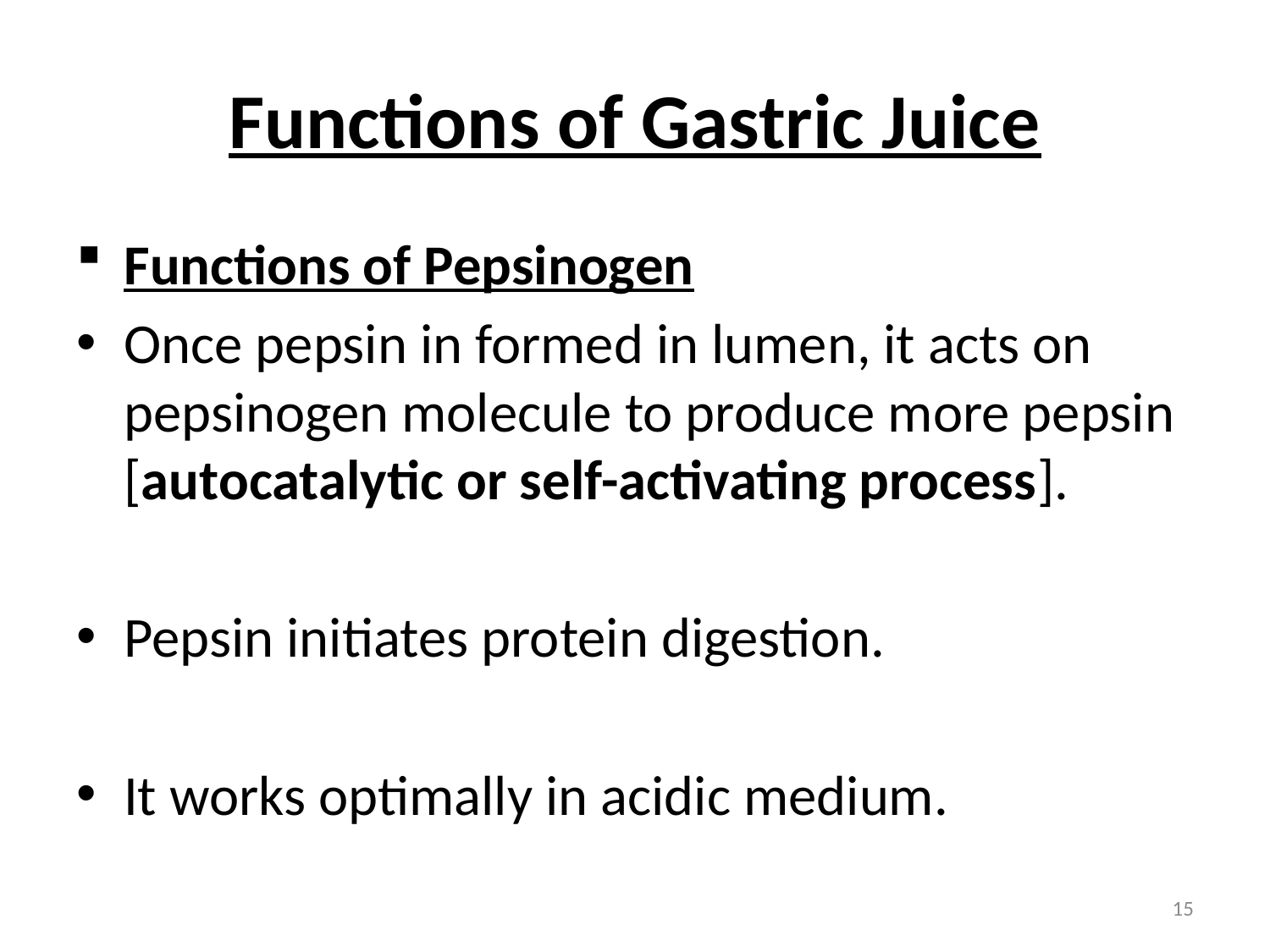

# Functions of Gastric Juice
Functions of Pepsinogen
Once pepsin in formed in lumen, it acts on pepsinogen molecule to produce more pepsin [autocatalytic or self-activating process].

Pepsin initiates protein digestion.

It works optimally in acidic medium.

15